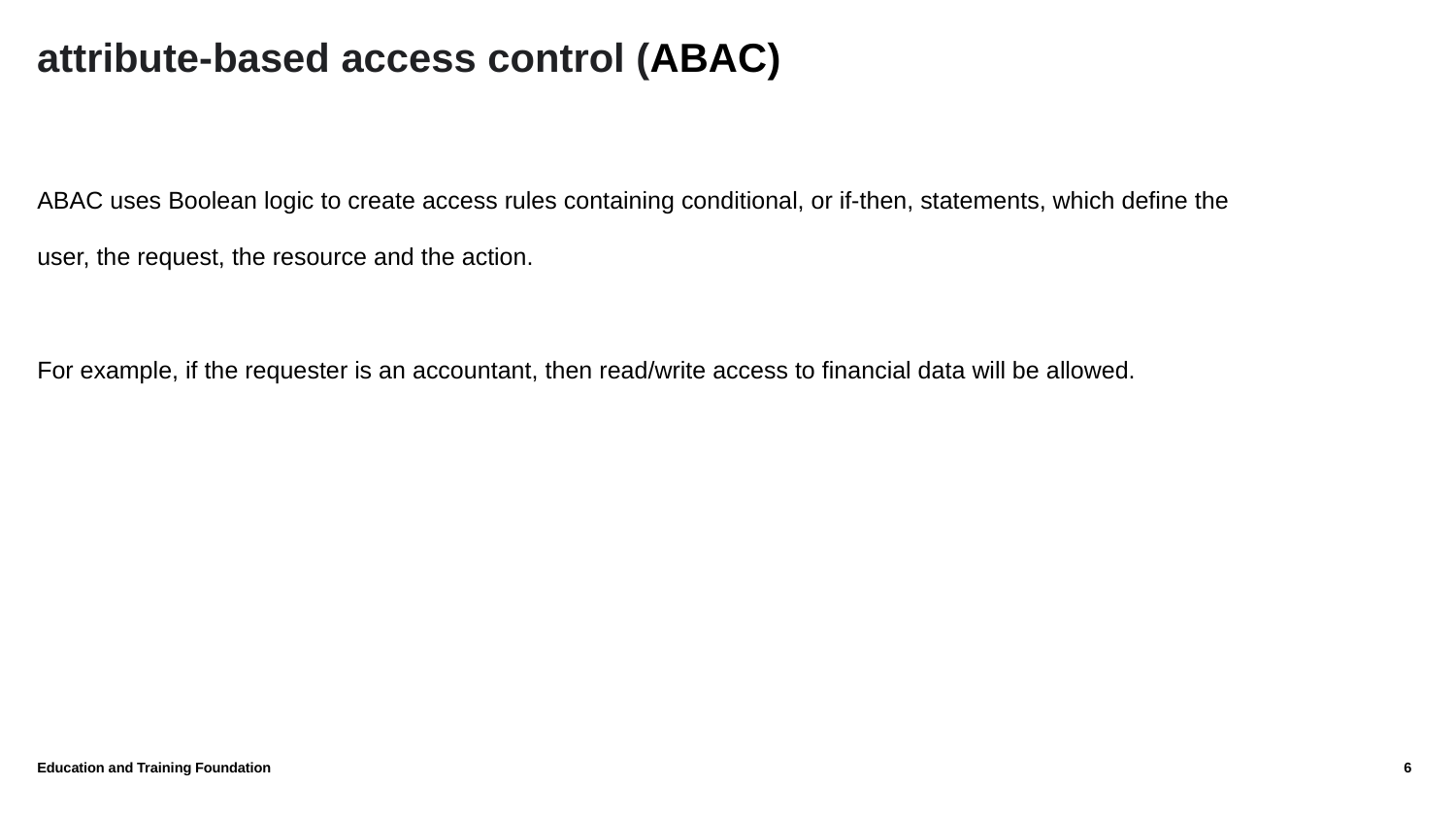

# attribute-based access control (ABAC)
ABAC uses Boolean logic to create access rules containing conditional, or if-then, statements, which define the user, the request, the resource and the action.

For example, if the requester is an accountant, then read/write access to financial data will be allowed.
Education and Training Foundation
6